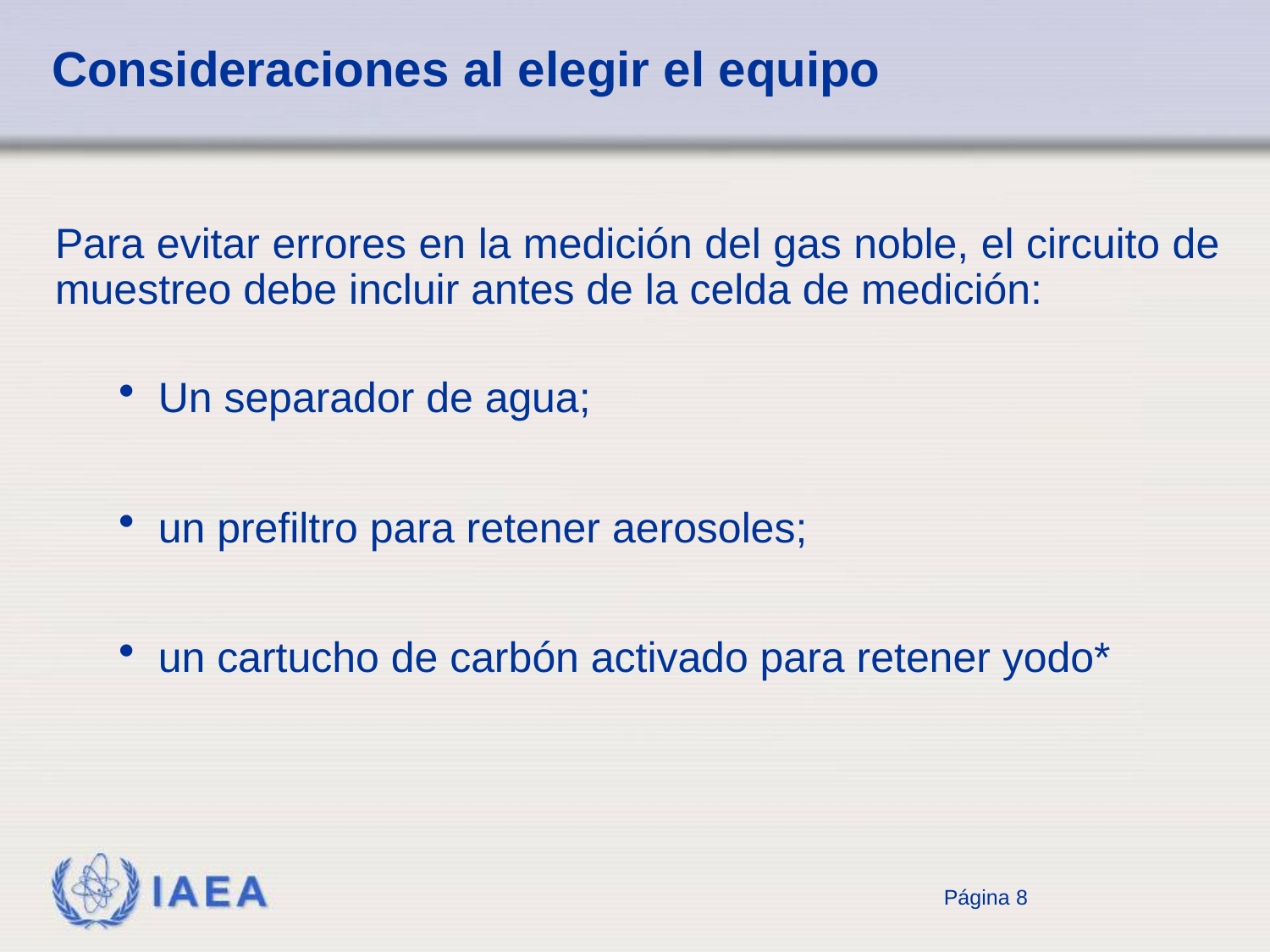

# Consideraciones al elegir el equipo

Para evitar errores en la medición del gas noble, el circuito de muestreo debe incluir antes de la celda de medición:

Un separador de agua;

un prefiltro para retener aerosoles;

un cartucho de carbón activado para retener yodo*